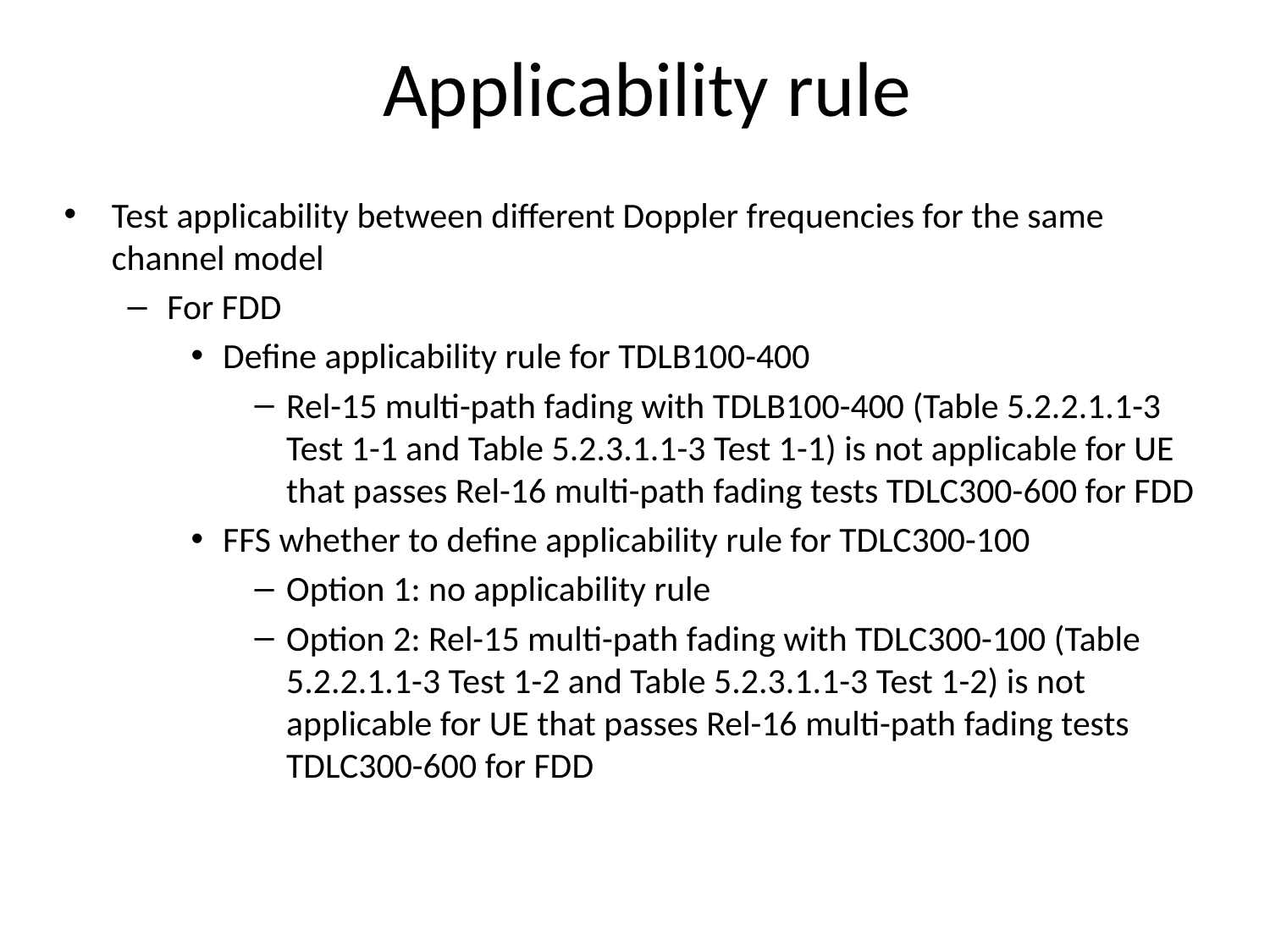

# Applicability rule
Test applicability between different Doppler frequencies for the same channel model
For FDD
Define applicability rule for TDLB100-400
Rel-15 multi-path fading with TDLB100-400 (Table 5.2.2.1.1-3 Test 1-1 and Table 5.2.3.1.1-3 Test 1-1) is not applicable for UE that passes Rel-16 multi-path fading tests TDLC300-600 for FDD
FFS whether to define applicability rule for TDLC300-100
Option 1: no applicability rule
Option 2: Rel-15 multi-path fading with TDLC300-100 (Table 5.2.2.1.1-3 Test 1-2 and Table 5.2.3.1.1-3 Test 1-2) is not applicable for UE that passes Rel-16 multi-path fading tests TDLC300-600 for FDD